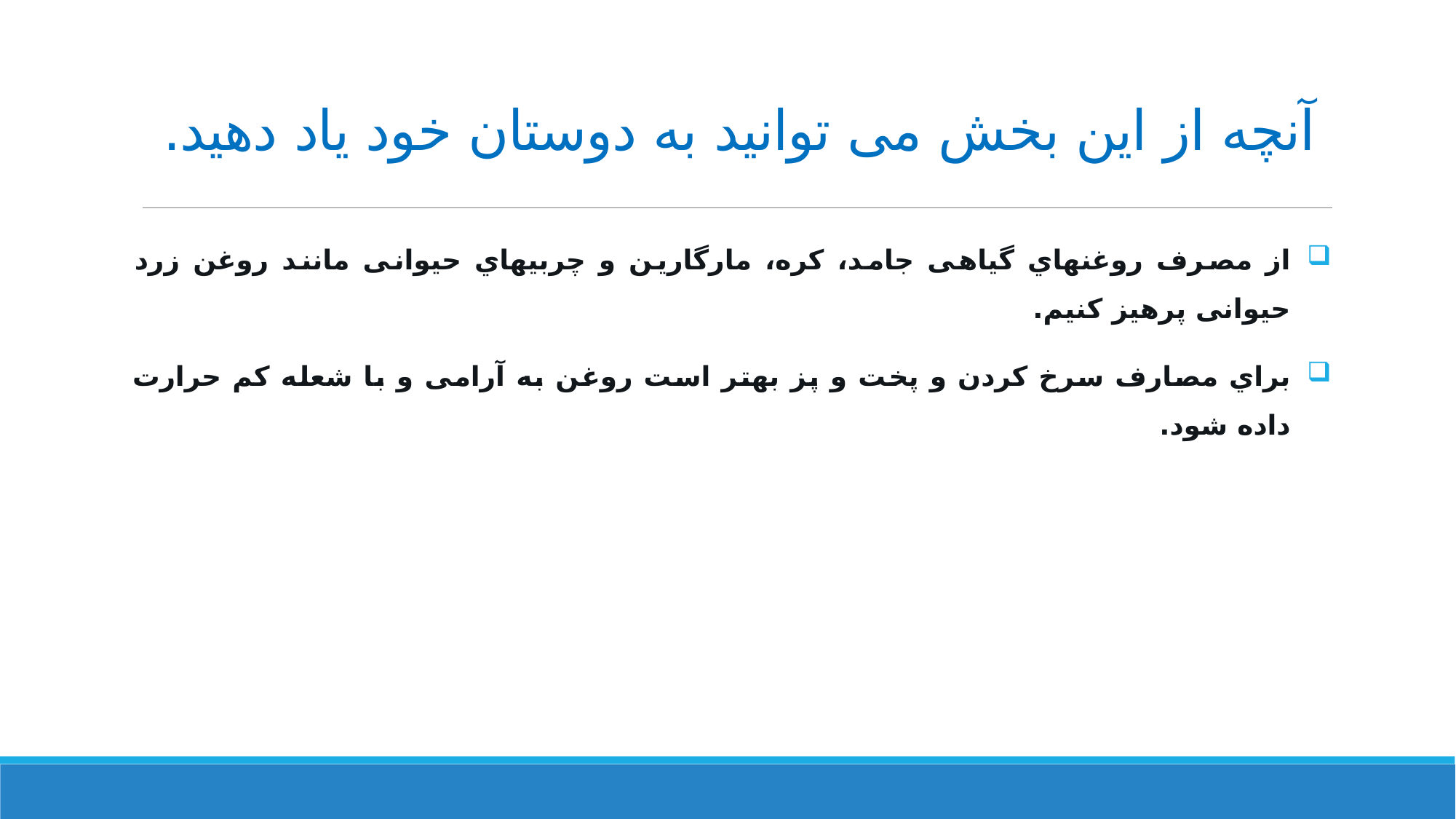

# آنچه از این بخش می توانید به دوستان خود یاد دهید.
از مصرف روغن­هاي گیاهی جامد، کره، مارگارین و چربی­هاي حیوانی مانند روغن زرد حیوانی پرهیز کنیم.
براي مصارف سرخ کردن و پخت و پز بهتر است روغن به آرامی و با شعله کم حرارت داده شود.